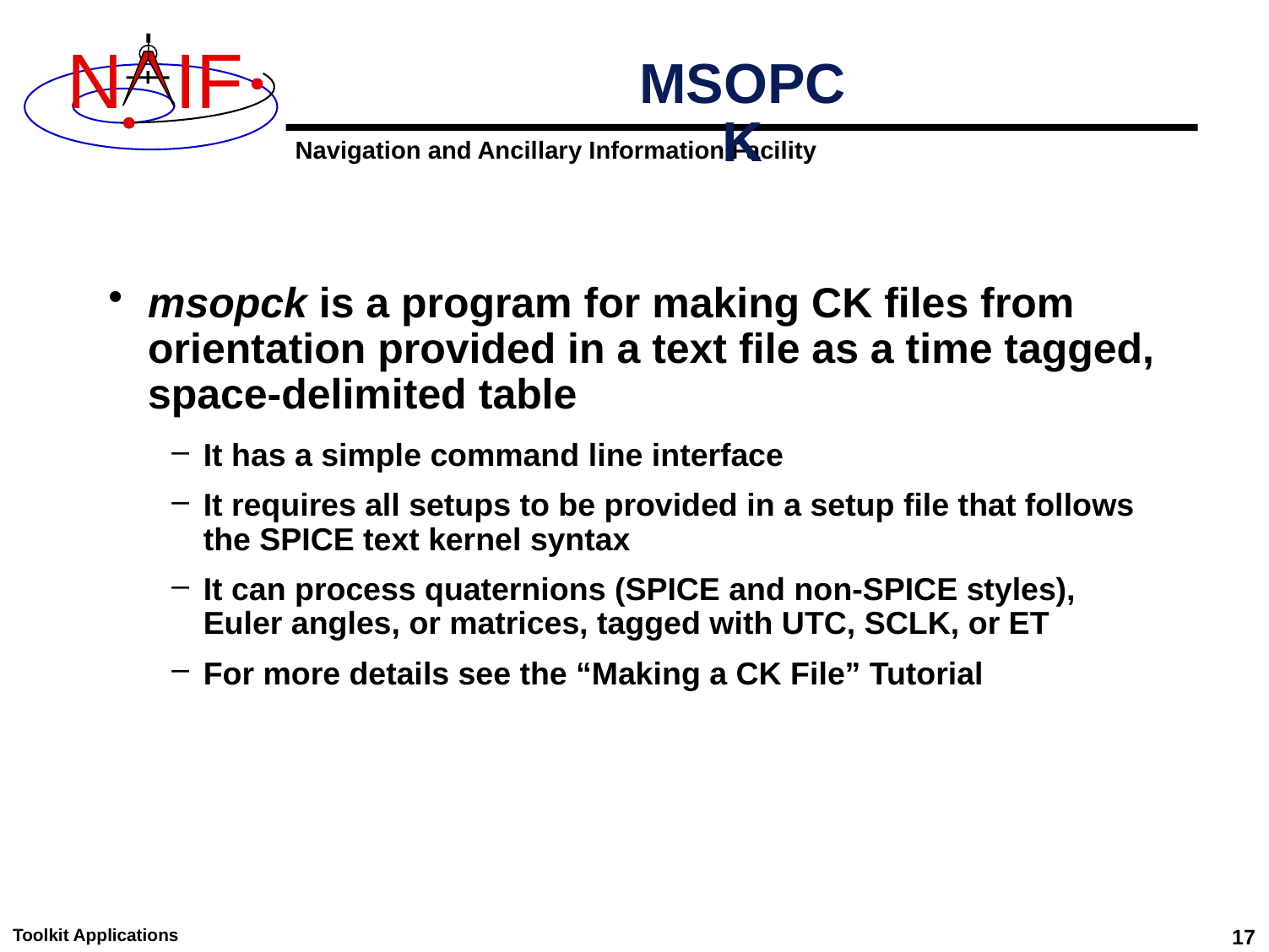

# MSOPCK
msopck is a program for making CK files from orientation provided in a text file as a time tagged, space-delimited table
It has a simple command line interface
It requires all setups to be provided in a setup file that follows the SPICE text kernel syntax
It can process quaternions (SPICE and non-SPICE styles), Euler angles, or matrices, tagged with UTC, SCLK, or ET
For more details see the “Making a CK File” Tutorial

Toolkit Applications
17